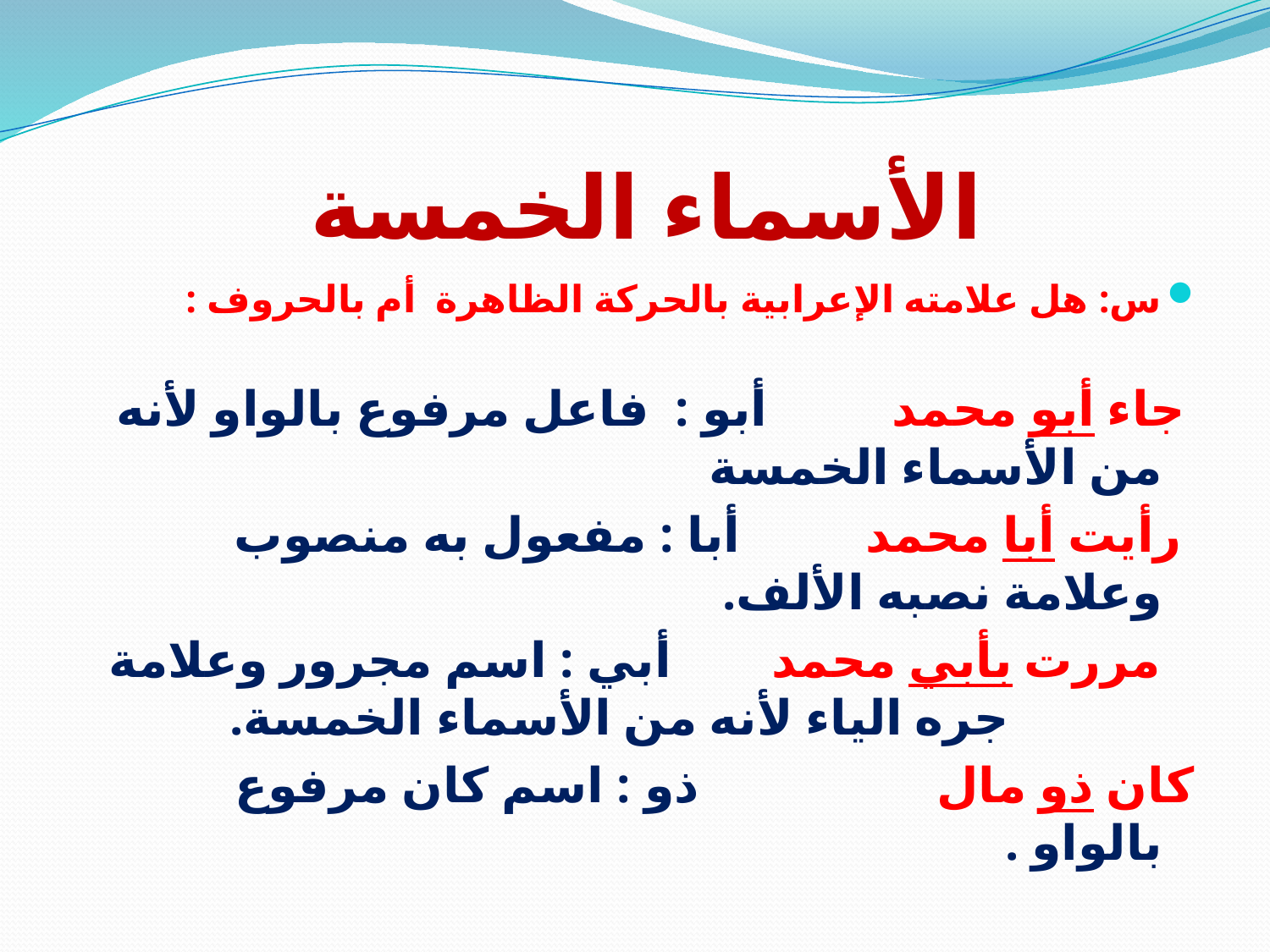

# الأسماء الخمسة
س: هل علامته الإعرابية بالحركة الظاهرة  أم بالحروف :

 جاء أبو محمد          أبو :  فاعل مرفوع بالواو لأنه من الأسماء الخمسة
 رأيت أبا محمد          أبا : مفعول به منصوب وعلامة نصبه الألف.
مررت بأبي محمد        أبي : اسم مجرور وعلامة جره الياء لأنه من الأسماء الخمسة.
كان ذو مال                   ذو : اسم كان مرفوع بالواو .